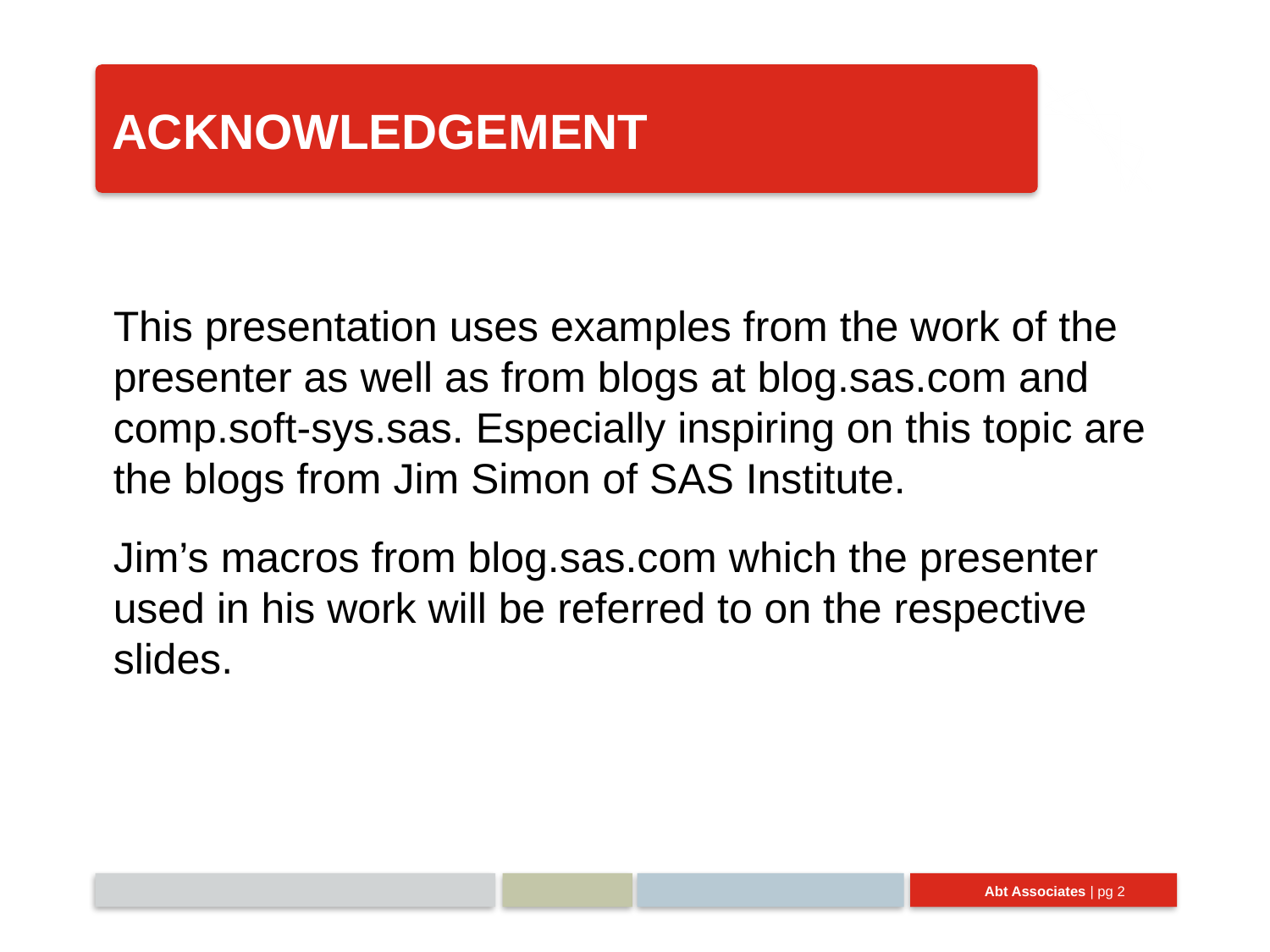

# ACKNOWLEDGEMENT
This presentation uses examples from the work of the presenter as well as from blogs at blog.sas.com and comp.soft-sys.sas. Especially inspiring on this topic are the blogs from Jim Simon of SAS Institute.
Jim’s macros from blog.sas.com which the presenter used in his work will be referred to on the respective slides.